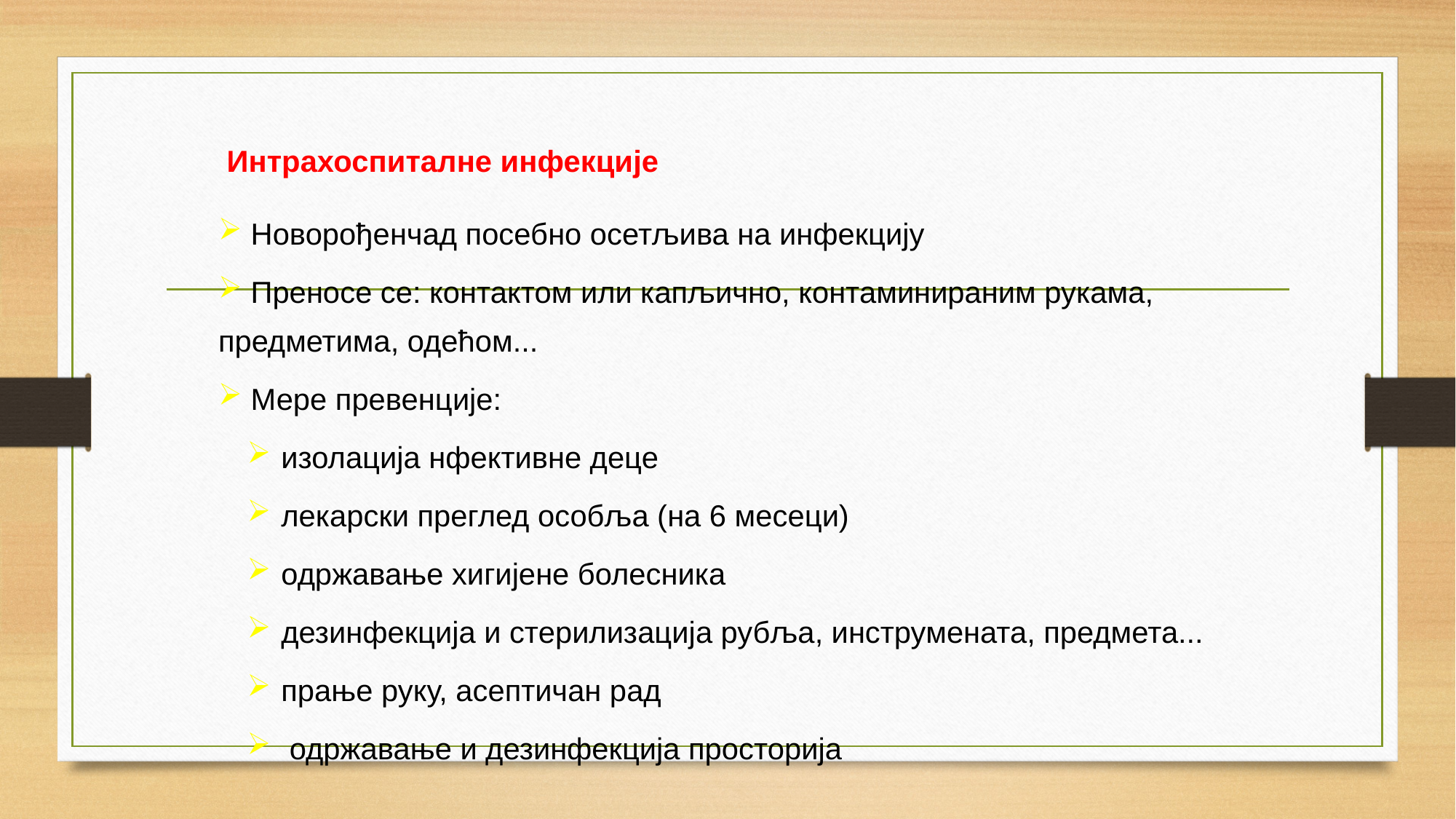

Интрахоспиталне инфекције
 Новорођенчад посебно осетљива на инфекцију
 Преносе се: контактом или капљично, контаминираним рукама, предметима, одећом...
 Мере превенције:
 изолација нфективне деце
 лекарски преглед особља (на 6 месеци)
 одржавање хигијене болесника
 дезинфекција и стерилизација рубља, инструмената, предмета...
 прање руку, асептичан рад
  одржавање и дезинфекција просторија